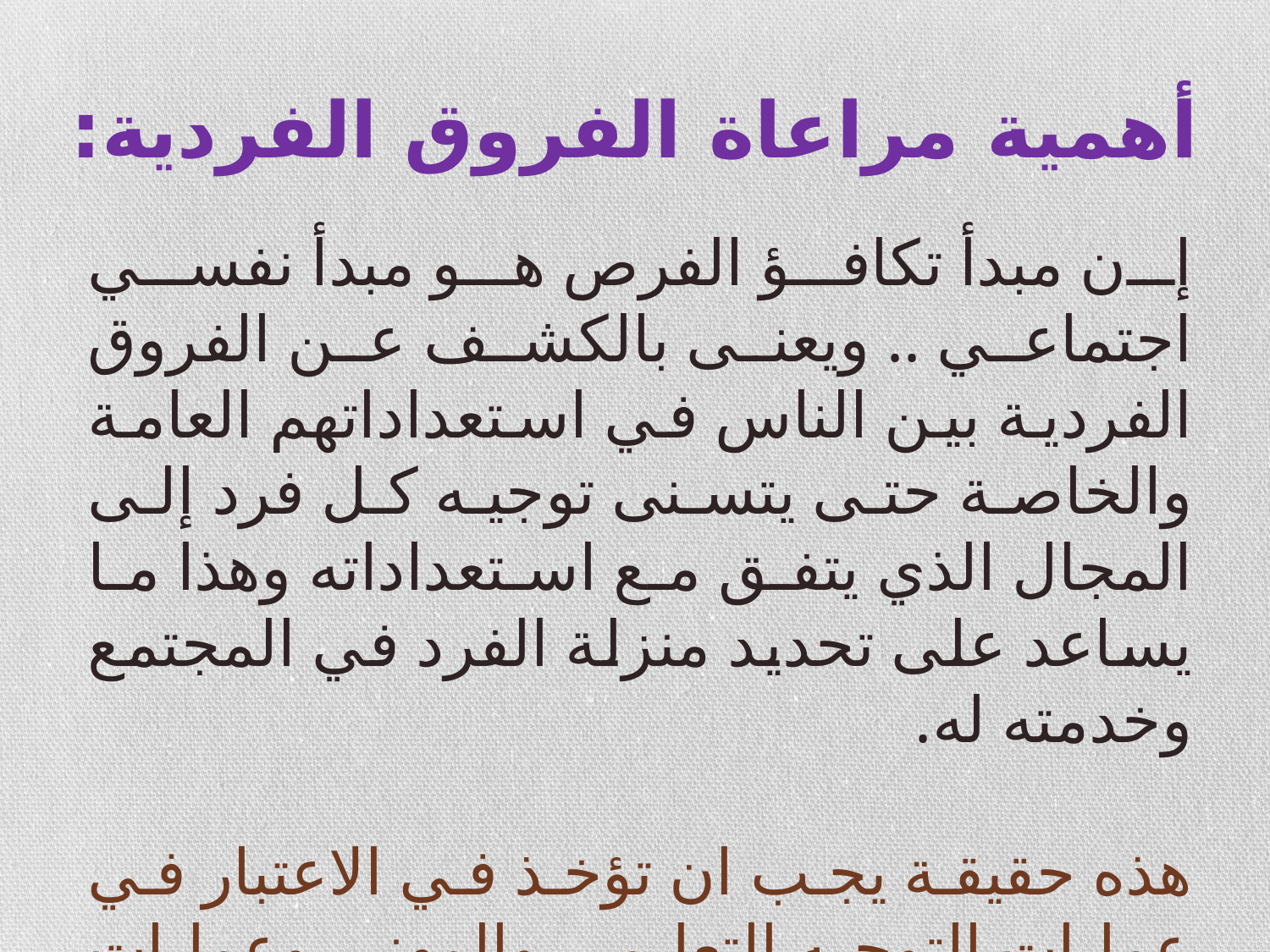

# أهمية مراعاة الفروق الفردية:
إن مبدأ تكافؤ الفرص هو مبدأ نفسي اجتماعي .. ويعنى بالكشف عن الفروق الفردية بين الناس في استعداداتهم العامة والخاصة حتى يتسنى توجيه كل فرد إلى المجال الذي يتفق مع استعداداته وهذا ما يساعد على تحديد منزلة الفرد في المجتمع وخدمته له.

هذه حقيقة يجب ان تؤخذ في الاعتبار في عمليات التوجيه التعليمي والمهني وعمليات التعيين والنقل والترقيات.